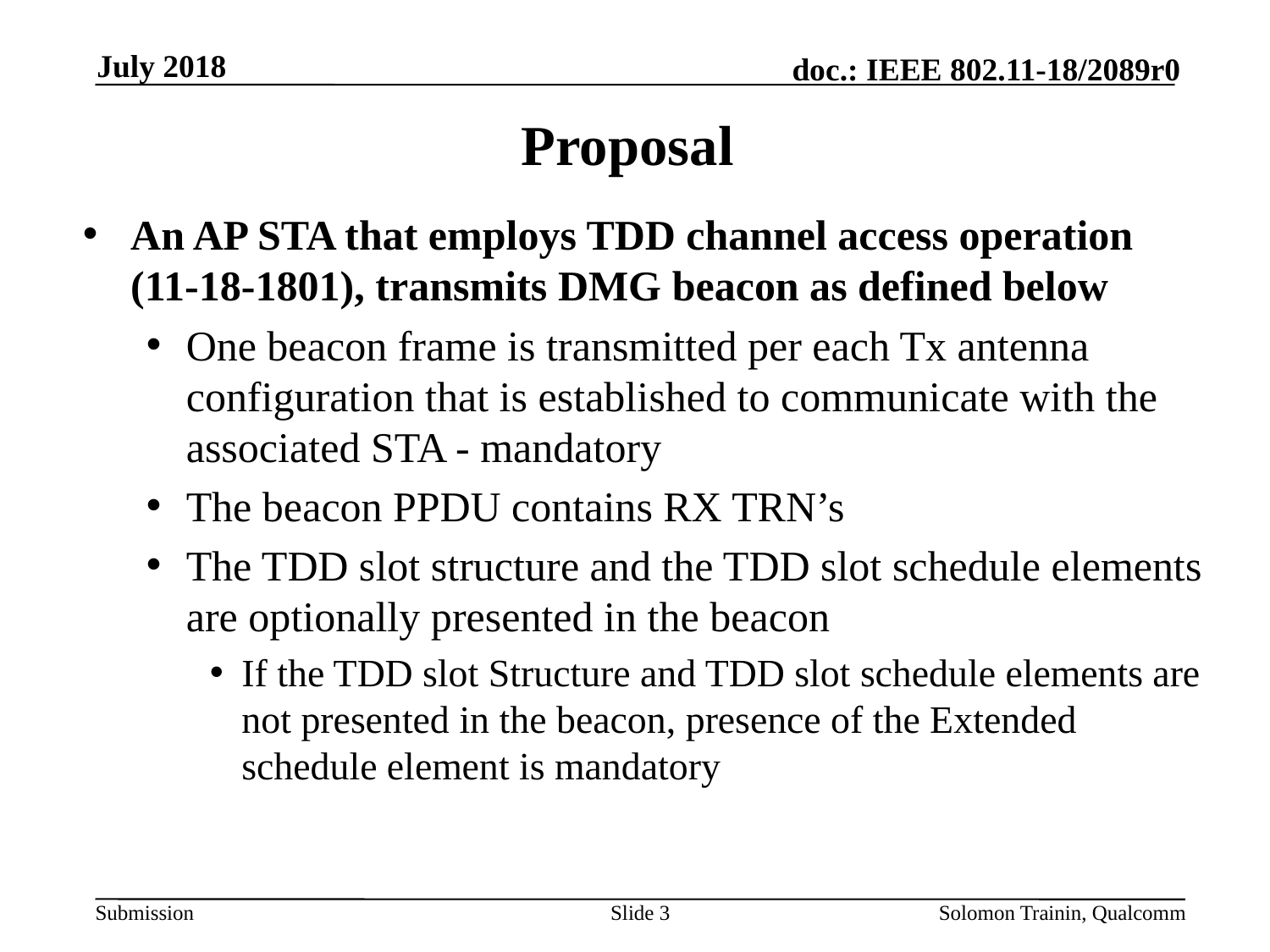

July 2018
# Proposal
An AP STA that employs TDD channel access operation (11-18-1801), transmits DMG beacon as defined below
One beacon frame is transmitted per each Tx antenna configuration that is established to communicate with the associated STA - mandatory
The beacon PPDU contains RX TRN’s
The TDD slot structure and the TDD slot schedule elements are optionally presented in the beacon
If the TDD slot Structure and TDD slot schedule elements are not presented in the beacon, presence of the Extended schedule element is mandatory

Slide 3
Solomon Trainin, Qualcomm